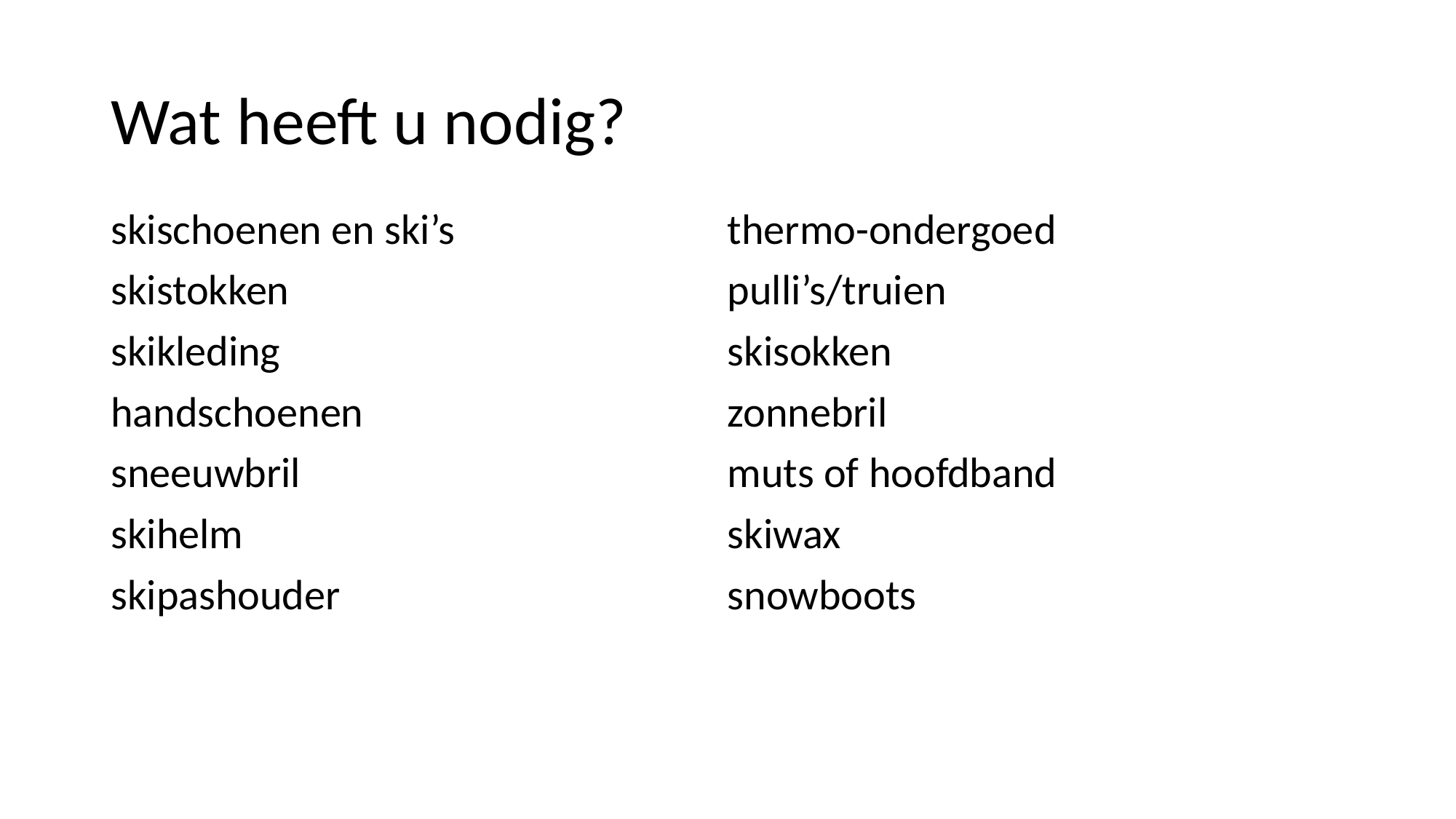

# Wat heeft u nodig?
skischoenen en ski’s
skistokken
skikleding
handschoenen
sneeuwbril
skihelm
skipashouder
thermo-ondergoed
pulli’s/truien
skisokken
zonnebril
muts of hoofdband
skiwax
snowboots